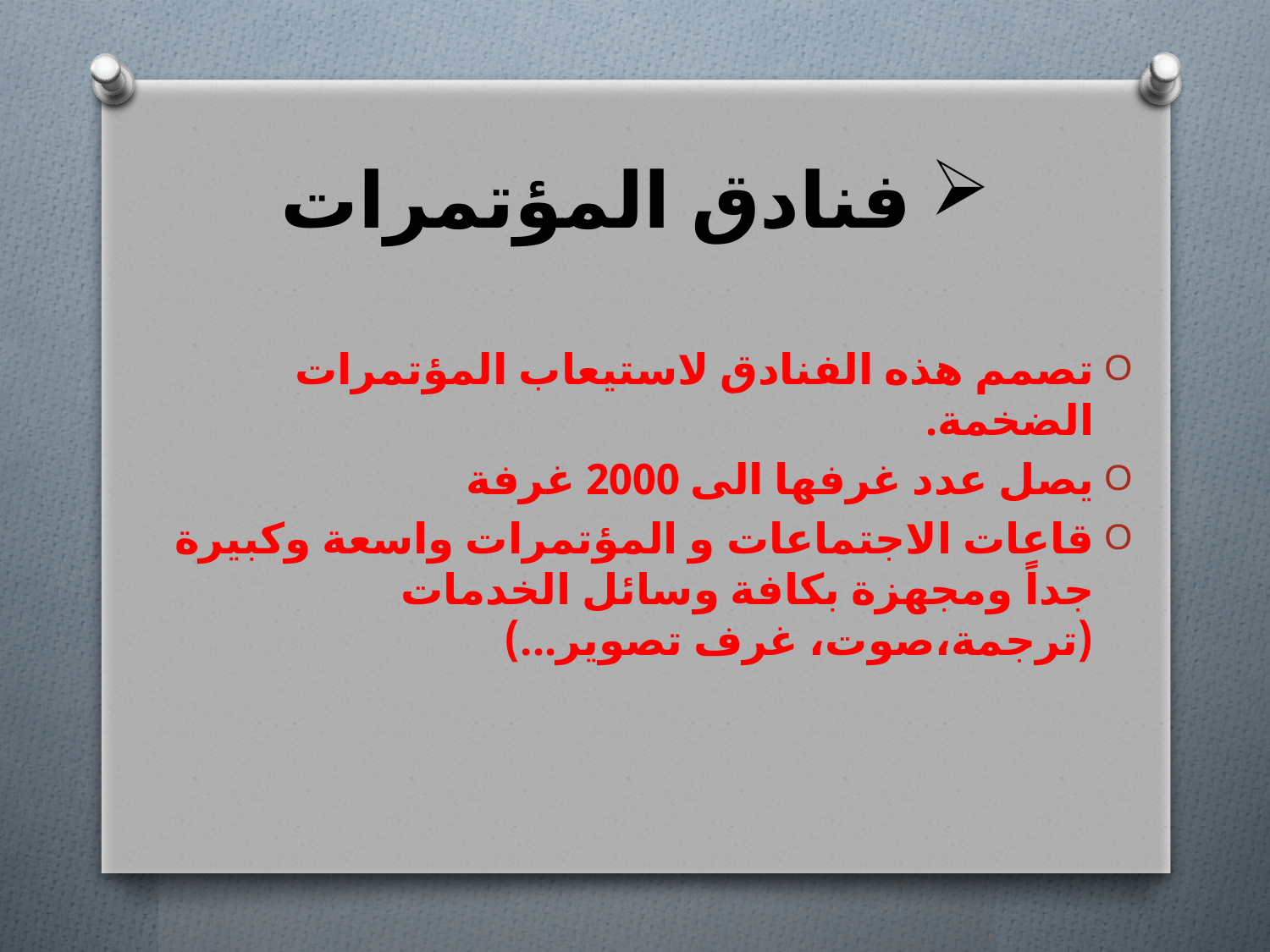

# فنادق المؤتمرات
تصمم هذه الفنادق لاستيعاب المؤتمرات الضخمة.
يصل عدد غرفها الى 2000 غرفة
قاعات الاجتماعات و المؤتمرات واسعة وكبيرة جداً ومجهزة بكافة وسائل الخدمات (ترجمة،صوت، غرف تصوير...)